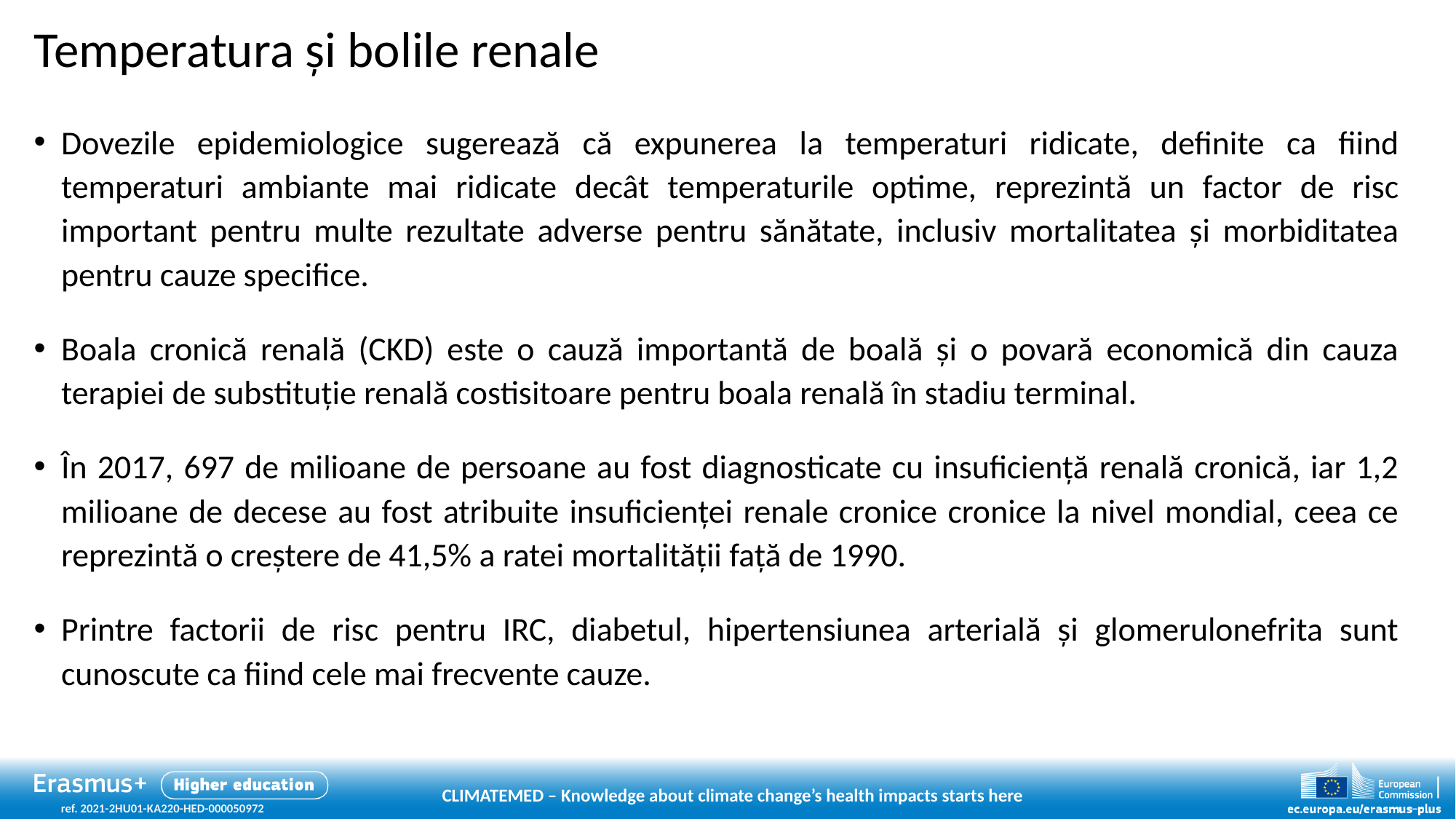

# Temperatura și bolile renale
Dovezile epidemiologice sugerează că expunerea la temperaturi ridicate, definite ca fiind temperaturi ambiante mai ridicate decât temperaturile optime, reprezintă un factor de risc important pentru multe rezultate adverse pentru sănătate, inclusiv mortalitatea și morbiditatea pentru cauze specifice.
Boala cronică renală (CKD) este o cauză importantă de boală și o povară economică din cauza terapiei de substituție renală costisitoare pentru boala renală în stadiu terminal.
În 2017, 697 de milioane de persoane au fost diagnosticate cu insuficiență renală cronică, iar 1,2 milioane de decese au fost atribuite insuficienței renale cronice cronice la nivel mondial, ceea ce reprezintă o creștere de 41,5% a ratei mortalității față de 1990.
Printre factorii de risc pentru IRC, diabetul, hipertensiunea arterială și glomerulonefrita sunt cunoscute ca fiind cele mai frecvente cauze.